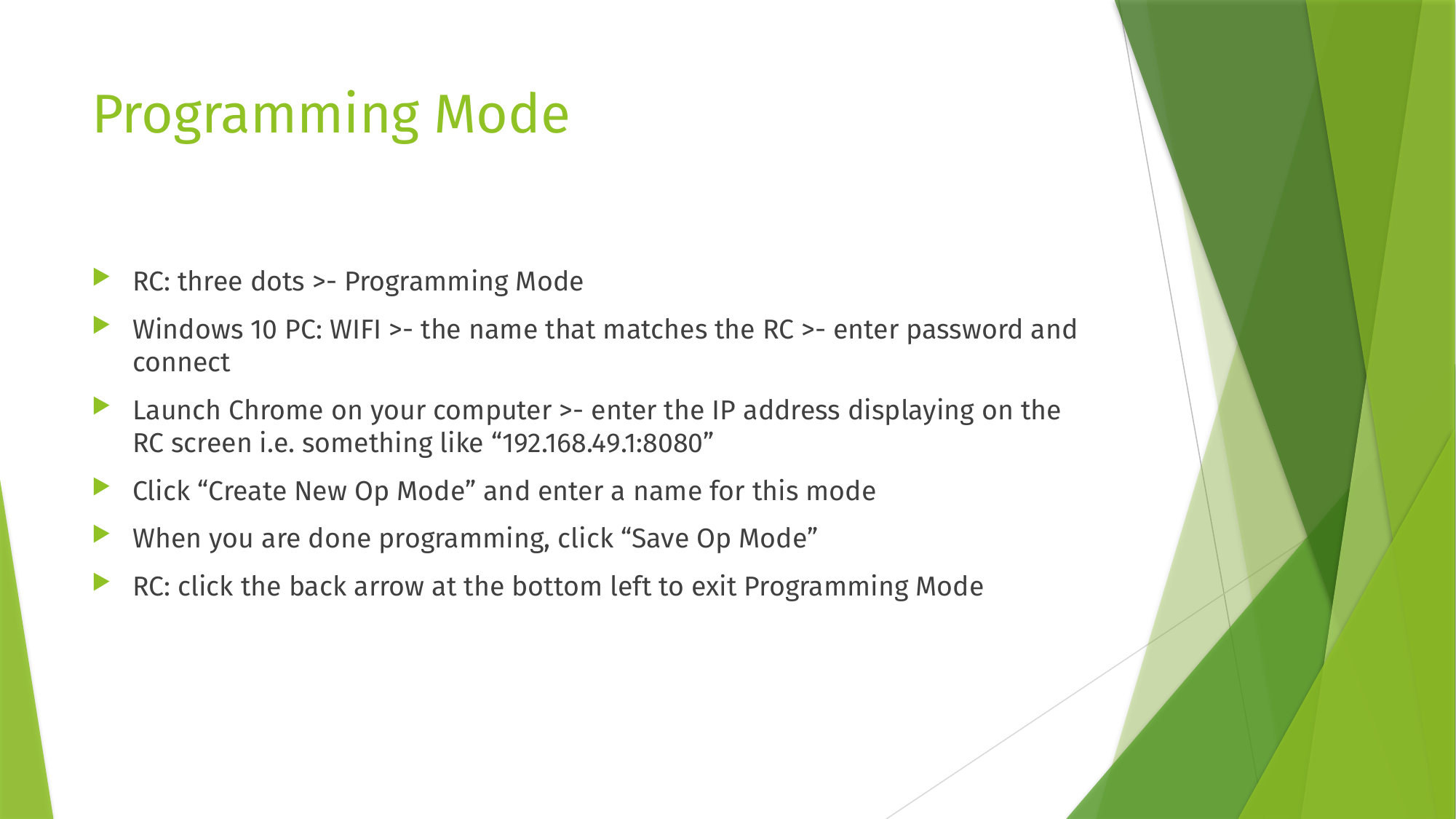

# Programming Mode
RC: three dots >- Programming Mode
Windows 10 PC: WIFI >- the name that matches the RC >- enter password and connect
Launch Chrome on your computer >- enter the IP address displaying on the RC screen i.e. something like “192.168.49.1:8080”
Click “Create New Op Mode” and enter a name for this mode
When you are done programming, click “Save Op Mode”
RC: click the back arrow at the bottom left to exit Programming Mode